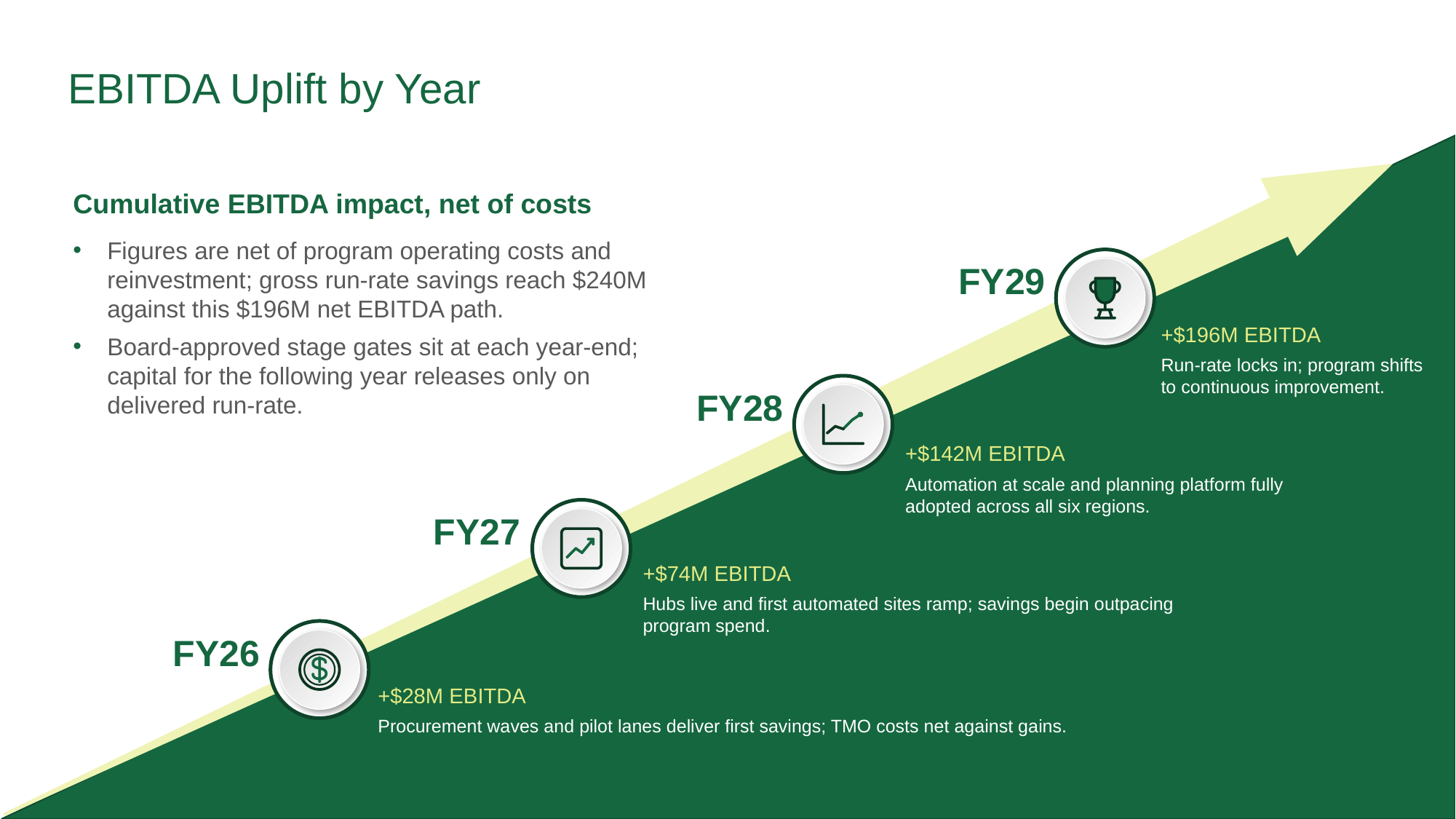

# EBITDA Uplift by Year

Cumulative EBITDA impact, net of costs
Figures are net of program operating costs and reinvestment; gross run-rate savings reach $240M against this $196M net EBITDA path.
Board-approved stage gates sit at each year-end; capital for the following year releases only on delivered run-rate.

FY29

+$196M EBITDA
Run-rate locks in; program shifts to continuous improvement.

FY28

+$142M EBITDA

Automation at scale and planning platform fully adopted across all six regions.

FY27

+$74M EBITDA
Hubs live and first automated sites ramp; savings begin outpacing program spend.

FY26

+$28M EBITDA
Procurement waves and pilot lanes deliver first savings; TMO costs net against gains.
43